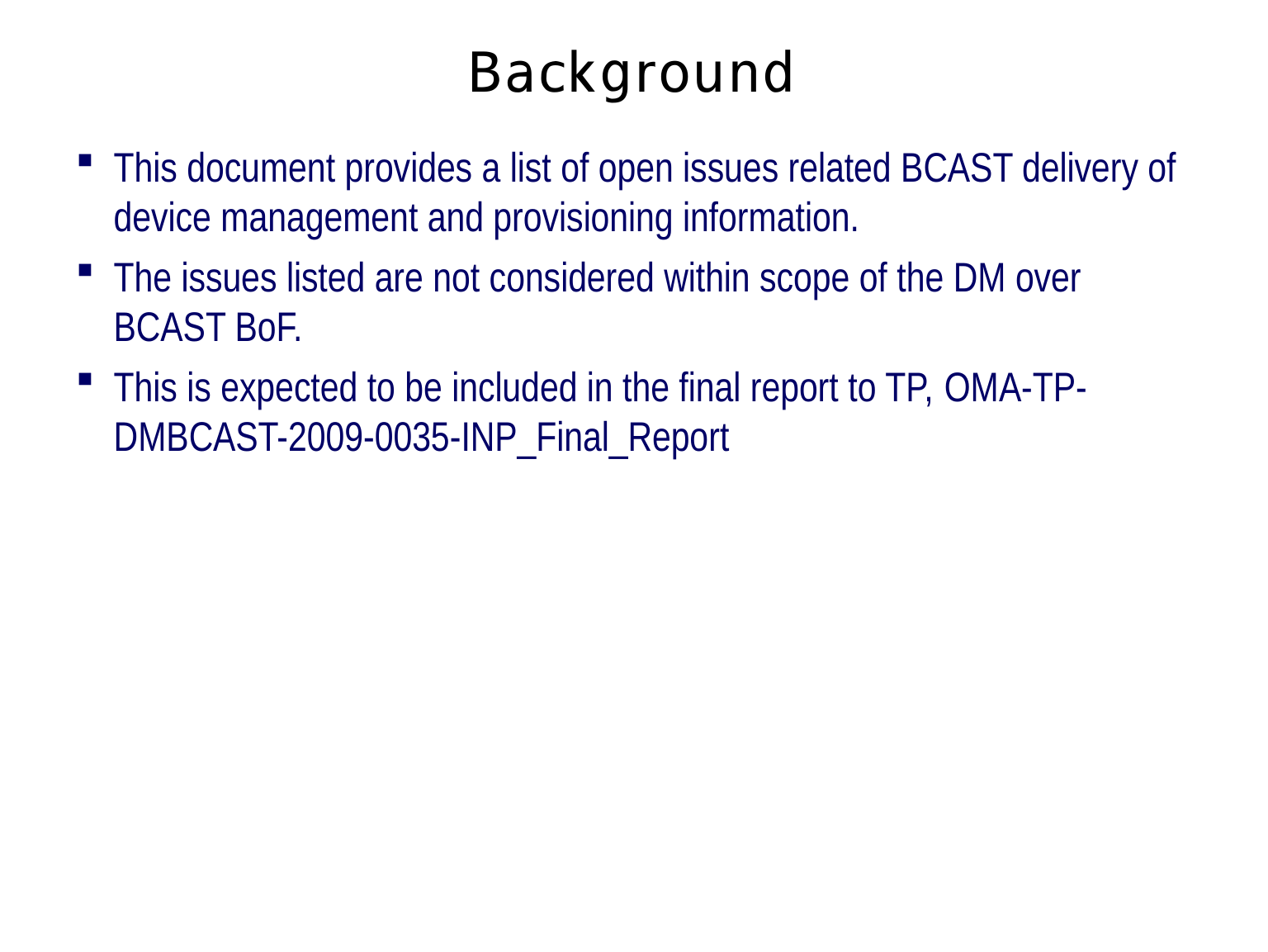

# Background
This document provides a list of open issues related BCAST delivery of device management and provisioning information.
The issues listed are not considered within scope of the DM over BCAST BoF.
This is expected to be included in the final report to TP, OMA-TP-DMBCAST-2009-0035-INP_Final_Report